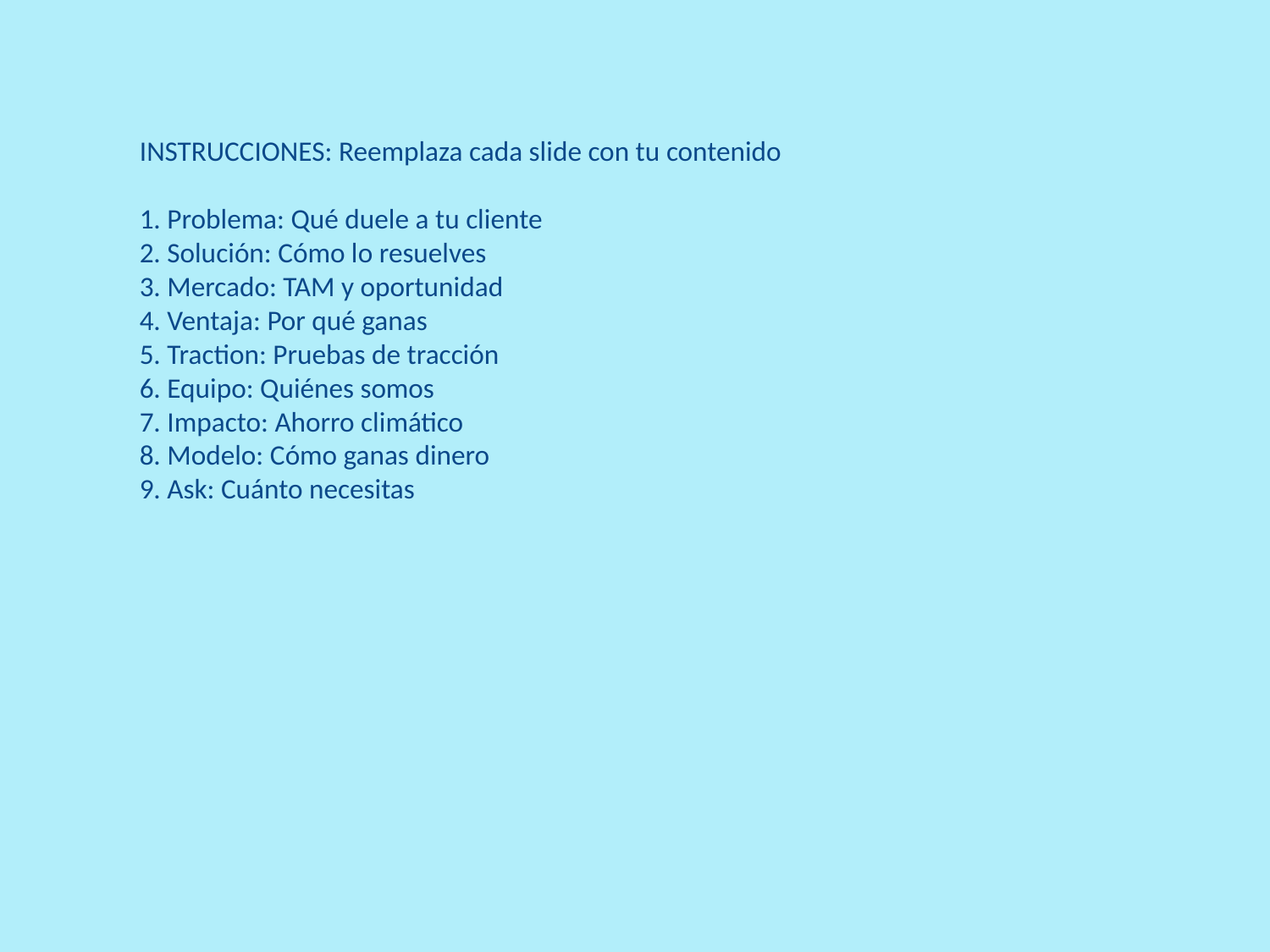

INSTRUCCIONES: Reemplaza cada slide con tu contenido
1. Problema: Qué duele a tu cliente
2. Solución: Cómo lo resuelves
3. Mercado: TAM y oportunidad
4. Ventaja: Por qué ganas
5. Traction: Pruebas de tracción
6. Equipo: Quiénes somos
7. Impacto: Ahorro climático
8. Modelo: Cómo ganas dinero
9. Ask: Cuánto necesitas